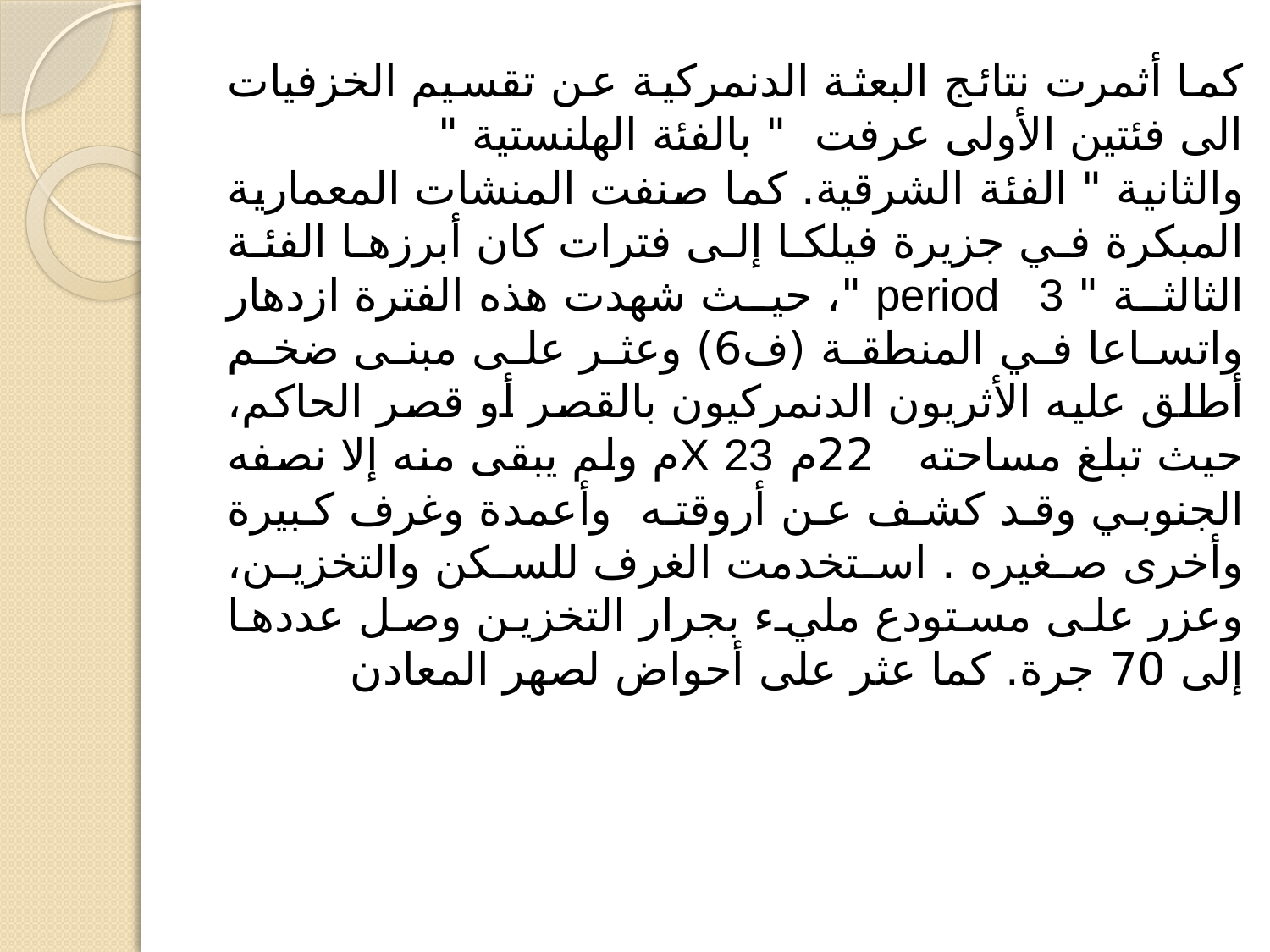

كما أثمرت نتائج البعثة الدنمركية عن تقسيم الخزفيات الى فئتين الأولى عرفت  " بالفئة الهلنستية "
والثانية " الفئة الشرقية. كما صنفت المنشات المعمارية المبكرة في جزيرة فيلكا إلى فترات كان أبرزها الفئة الثالثة " period 3 "، حيث شهدت هذه الفترة ازدهار واتساعا في المنطقة (ف6) وعثر على مبنى ضخم أطلق عليه الأثريون الدنمركيون بالقصر أو قصر الحاكم، حيث تبلغ مساحته   22م X 23م ولم يبقى منه إلا نصفه الجنوبي وقد كشف عن أروقته  وأعمدة وغرف كبيرة وأخرى صغيره . استخدمت الغرف للسكن والتخزين، وعزر على مستودع مليء بجرار التخزين وصل عددها إلى 70 جرة. كما عثر على أحواض لصهر المعادن